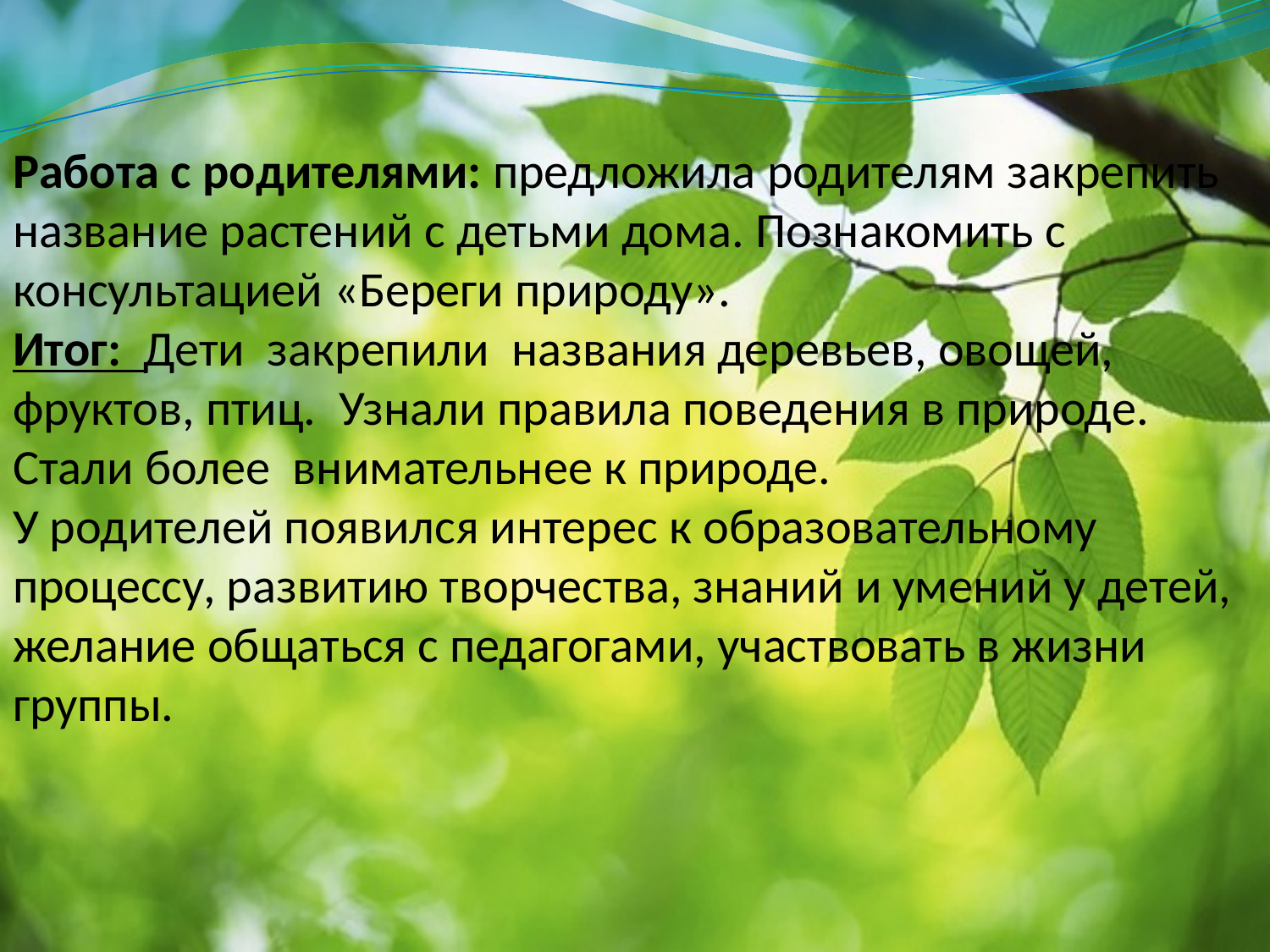

Работа с родителями: предложила родителям закрепить название растений с детьми дома. Познакомить с консультацией «Береги природу».
Итог:  Дети  закрепили  названия деревьев, овощей, фруктов, птиц.  Узнали правила поведения в природе. Стали более  внимательнее к природе.
У родителей появился интерес к образовательному процессу, развитию творчества, знаний и умений у детей, желание общаться с педагогами, участвовать в жизни группы.